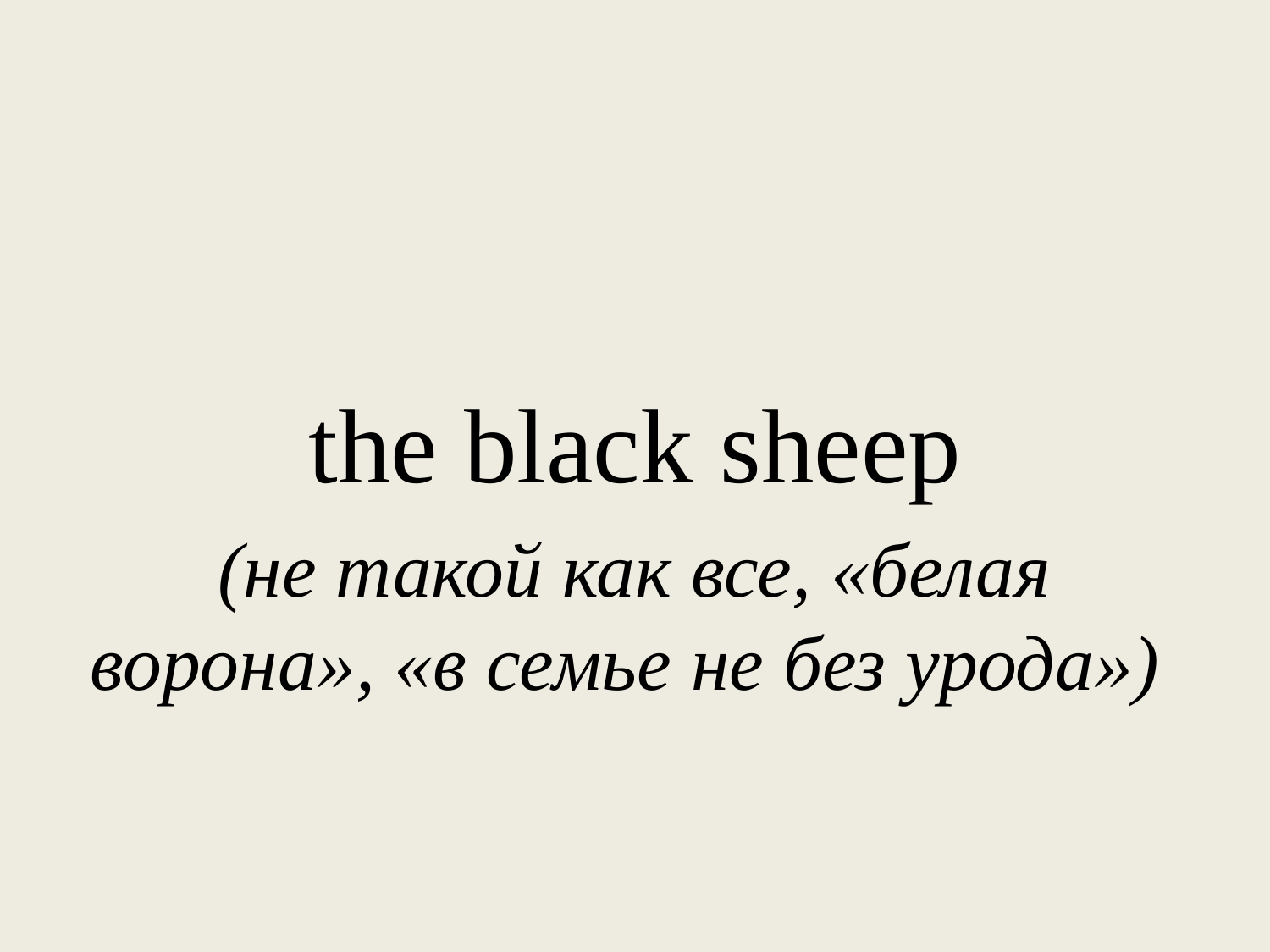

#

the black sheep
(не такой как все, «белая ворона», «в семье не без урода»)